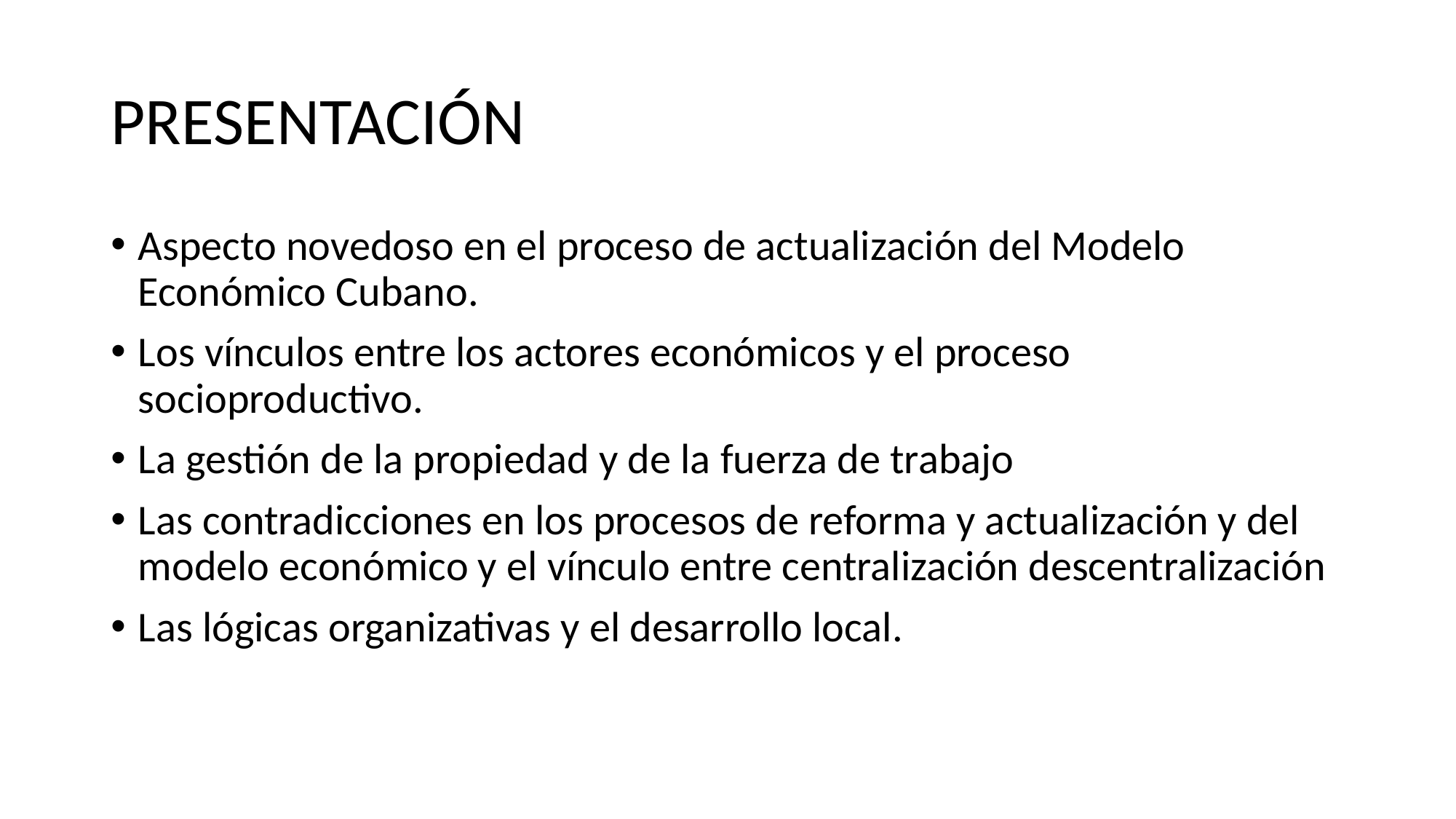

# PRESENTACIÓN
Aspecto novedoso en el proceso de actualización del Modelo Económico Cubano.
Los vínculos entre los actores económicos y el proceso socioproductivo.
La gestión de la propiedad y de la fuerza de trabajo
Las contradicciones en los procesos de reforma y actualización y del modelo económico y el vínculo entre centralización descentralización
Las lógicas organizativas y el desarrollo local.